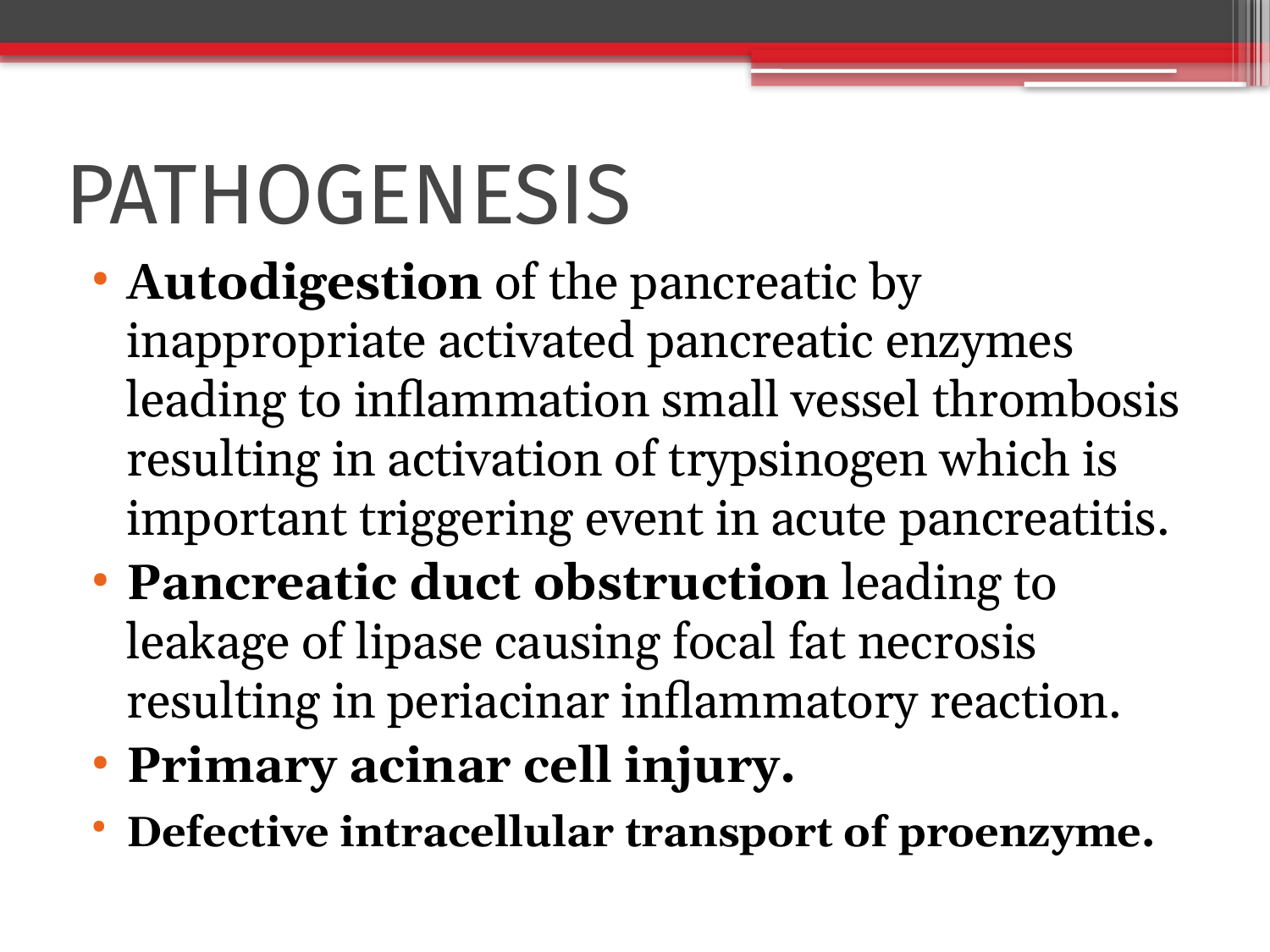

# PATHOGENESIS
Autodigestion of the pancreatic by inappropriate activated pancreatic enzymes leading to inflammation small vessel thrombosis resulting in activation of trypsinogen which is important triggering event in acute pancreatitis.
Pancreatic duct obstruction leading to leakage of lipase causing focal fat necrosis resulting in periacinar inflammatory reaction.
Primary acinar cell injury.
Defective intracellular transport of proenzyme.